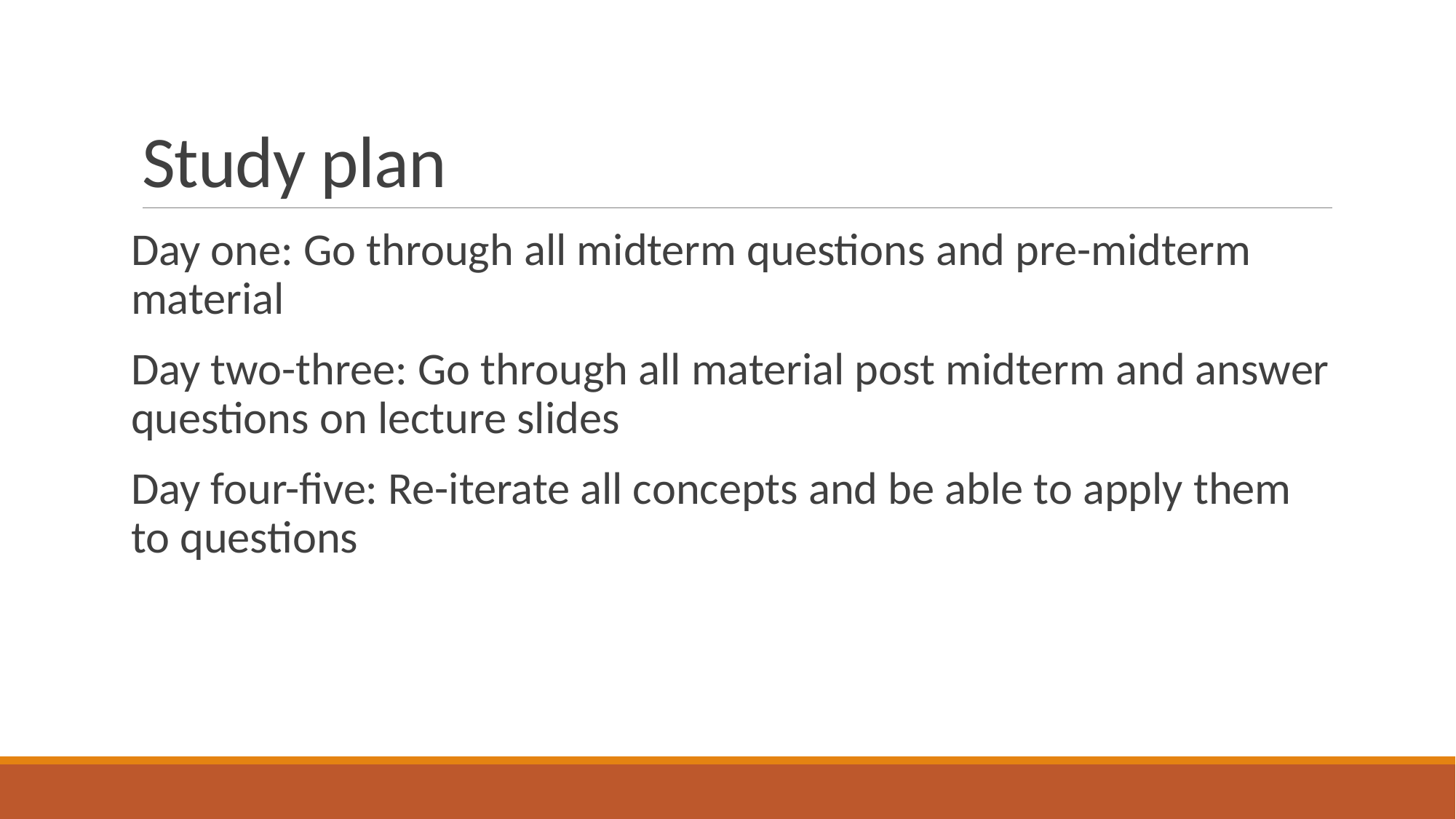

# Study plan
Day one: Go through all midterm questions and pre-midterm material
Day two-three: Go through all material post midterm and answer questions on lecture slides
Day four-five: Re-iterate all concepts and be able to apply them to questions